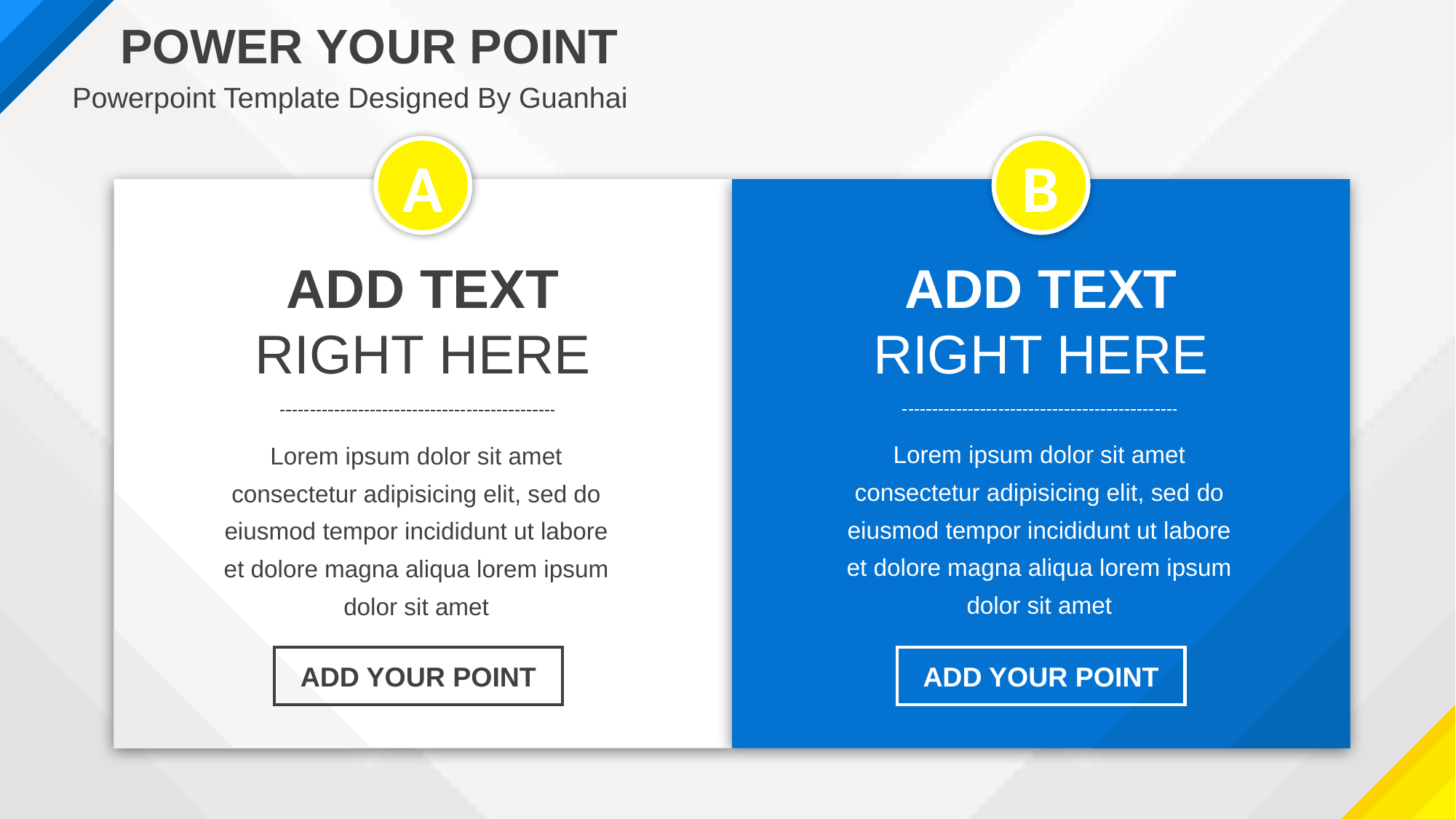

POWER YOUR POINT
Powerpoint Template Designed By Guanhai
B
A

ADD TEXT
RIGHT HERE
ADD TEXT
RIGHT HERE
Lorem ipsum dolor sit amet
consectetur adipisicing elit, sed do eiusmod tempor incididunt ut labore et dolore magna aliqua lorem ipsum dolor sit amet
Lorem ipsum dolor sit amet
consectetur adipisicing elit, sed do eiusmod tempor incididunt ut labore et dolore magna aliqua lorem ipsum dolor sit amet

ADD YOUR POINT
ADD YOUR POINT